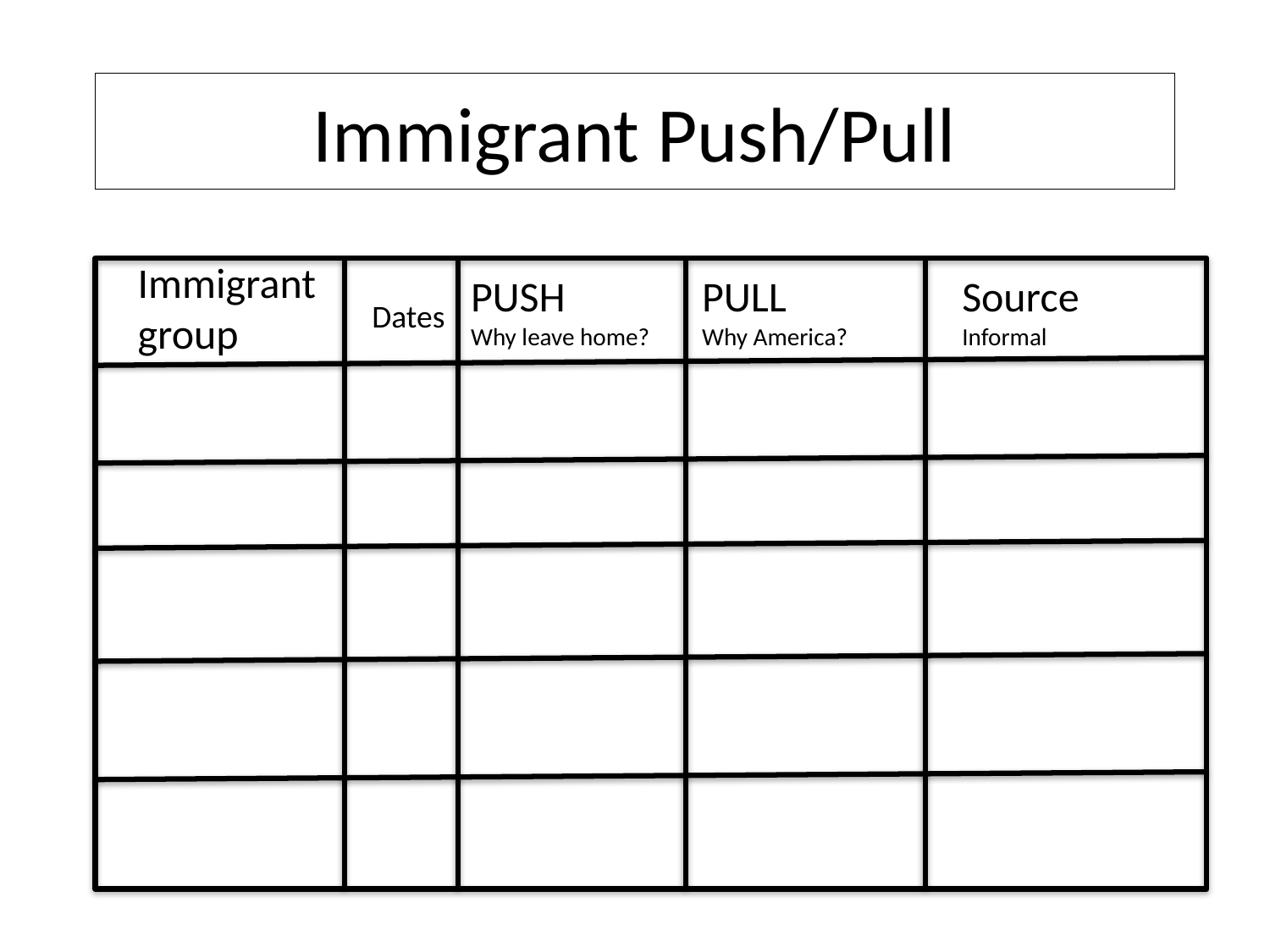

# Immigrant Push/Pull
Immigrant group

PUSH
Why leave home?
PULL
Why America?
Source
Informal
Dates